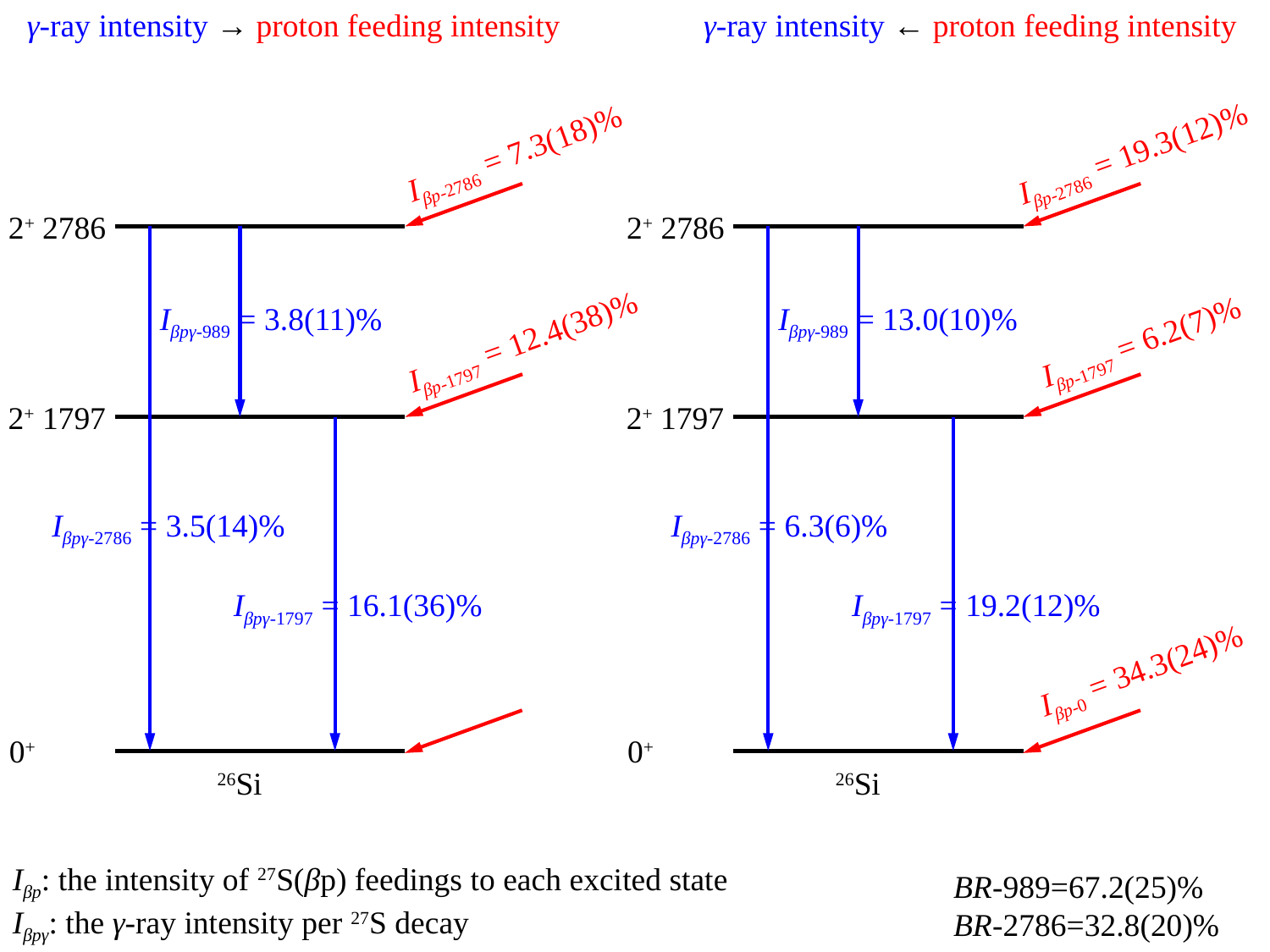

γ-ray intensity → proton feeding intensity
γ-ray intensity ← proton feeding intensity
Iβp-2786 = 7.3(18)%
Iβp-2786 = 19.3(12)%
2+ 2786
2+ 2786
Iβpγ-989 = 3.8(11)%
Iβpγ-989 = 13.0(10)%
Iβp-1797 = 12.4(38)%
Iβp-1797 = 6.2(7)%
2+ 1797
2+ 1797
Iβpγ-2786 = 3.5(14)%
Iβpγ-2786 = 6.3(6)%
Iβpγ-1797 = 16.1(36)%
Iβpγ-1797 = 19.2(12)%
Iβp-0 = 34.3(24)%
0+
0+
26Si
26Si
Iβp: the intensity of 27S(βp) feedings to each excited state
Iβpγ: the γ-ray intensity per 27S decay
BR-989=67.2(25)%
BR-2786=32.8(20)%